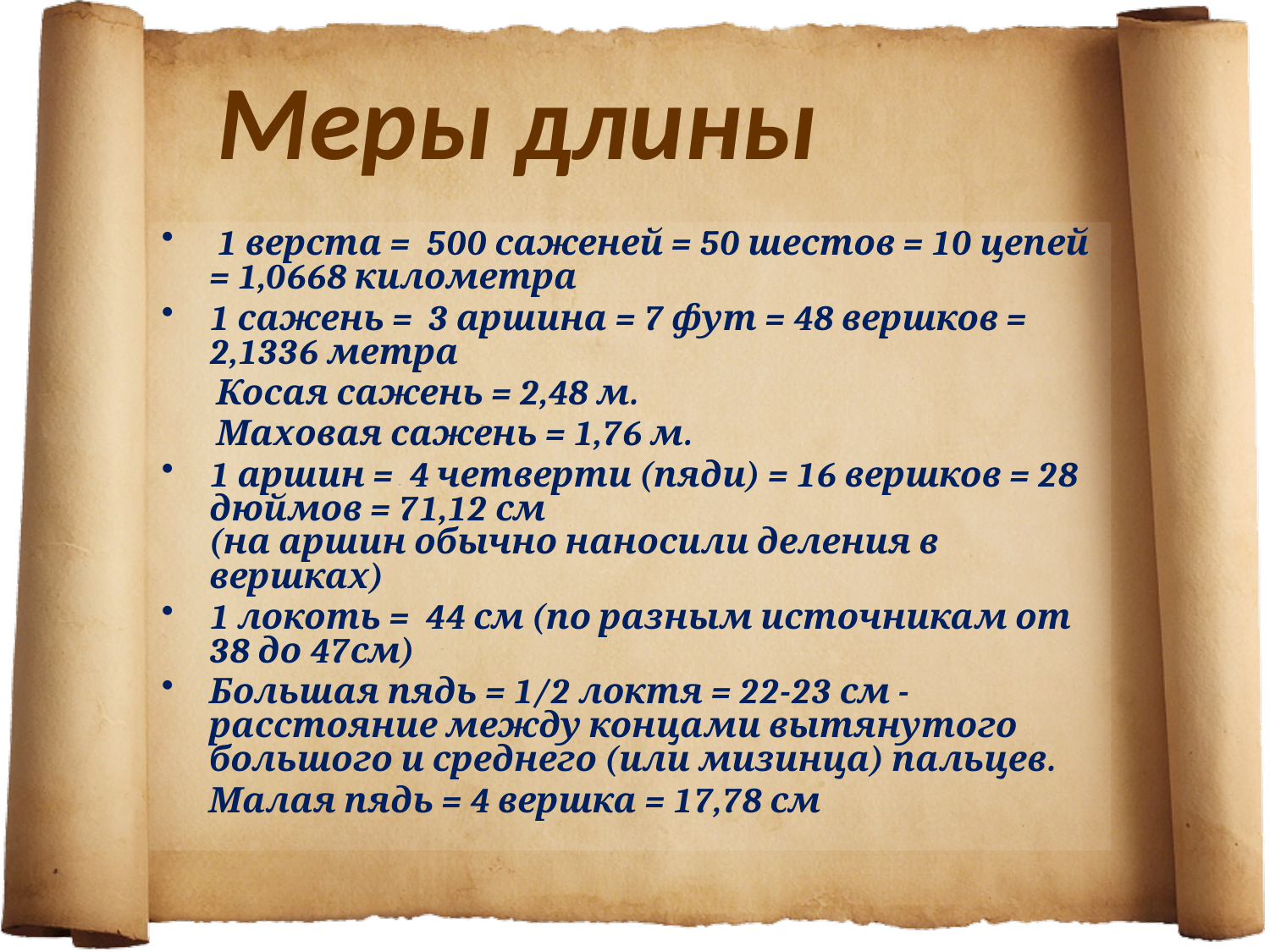

# Меры длины
 1 верста =  500 саженей = 50 шестов = 10 цепей = 1,0668 километра
1 сажень =  3 аршина = 7 фут = 48 вершков = 2,1336 метра
       Косая сажень = 2,48 м.
       Маховая сажень = 1,76 м.
1 аршин =  4 четверти (пяди) = 16 вершков = 28 дюймов = 71,12 см
(на аршин обычно наносили деления в вершках)
1 локоть =  44 см (по разным источникам от 38 до 47см)
Большая пядь = 1/2 локтя = 22-23 см - расстояние между концами вытянутого большого и среднего (или мизинца) пальцев.
      Малая пядь = 4 вершка = 17,78 см